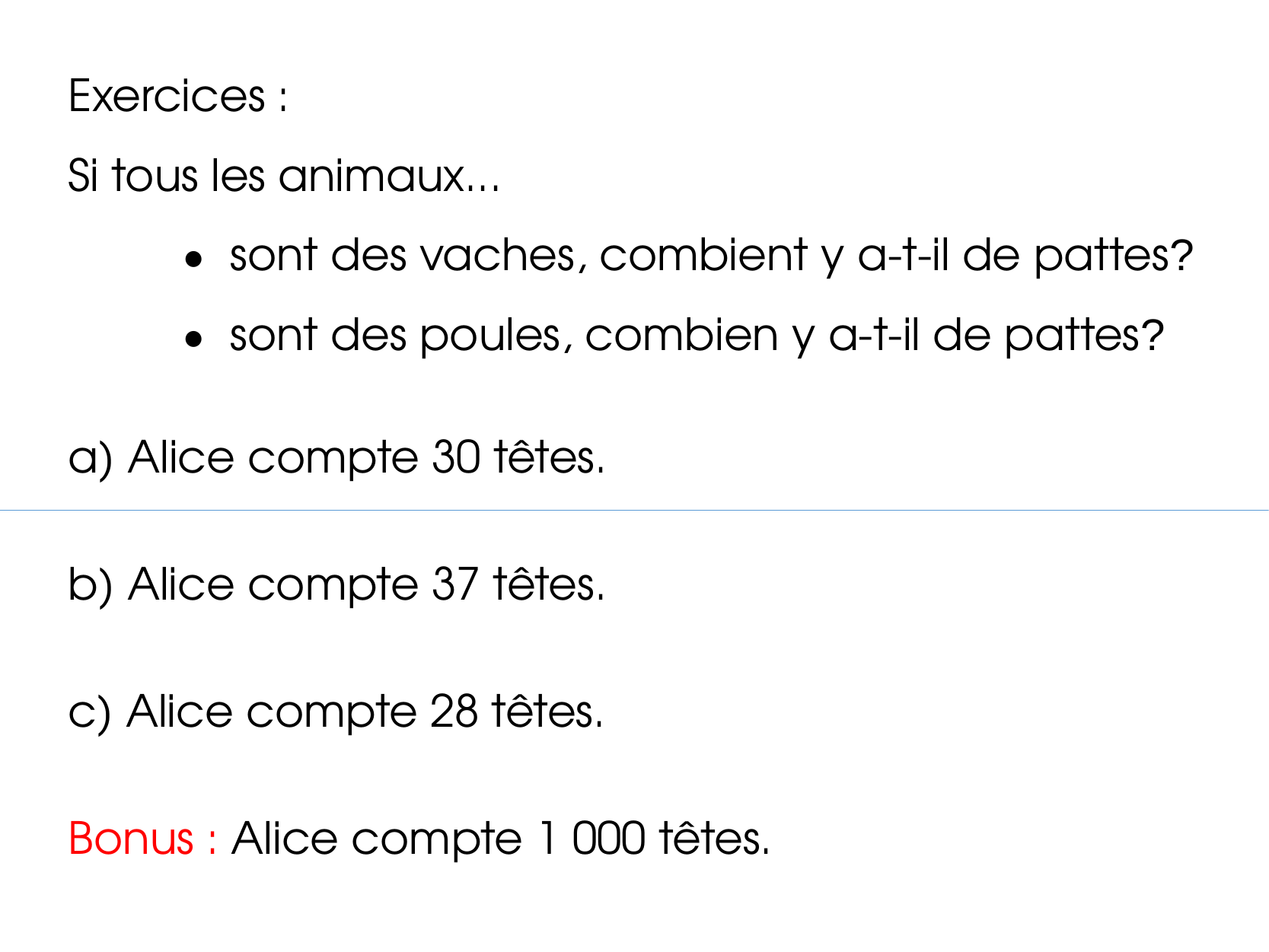

Exercices :
Si tous les animaux...
	•  sont des vaches, combient y a-t-il de pattes?
	•  sont des poules, combien y a-t-il de pattes?
a) Alice compte 30 têtes.
b) Alice compte 37 têtes.
c) Alice compte 28 têtes.
Bonus : Alice compte 1 000 têtes.